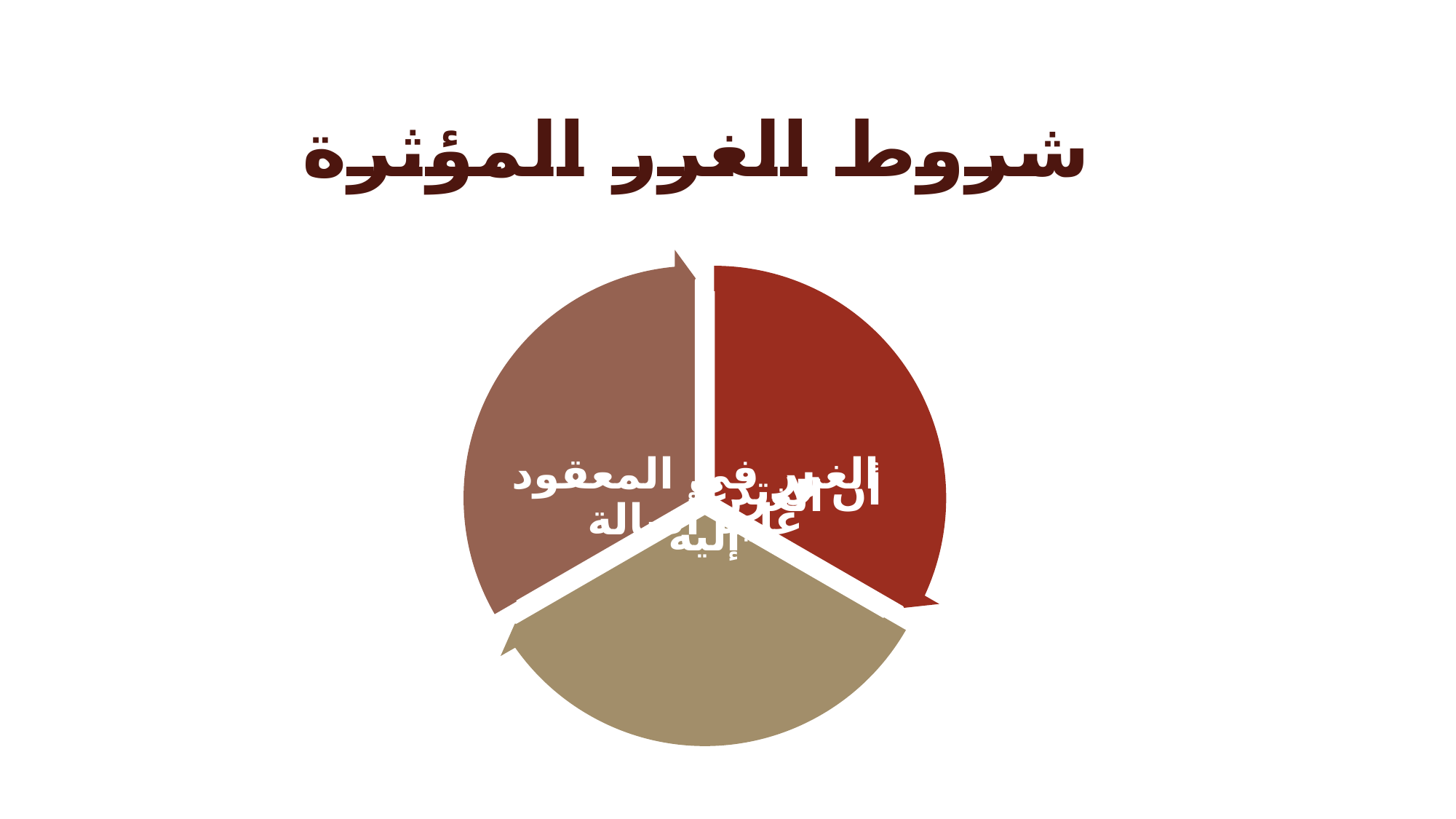

شروط الغرر المؤثرة
الغرر كثيرا
أن لا تدعو الحاجة إليه
الغرر في المعقود عليه أصالة